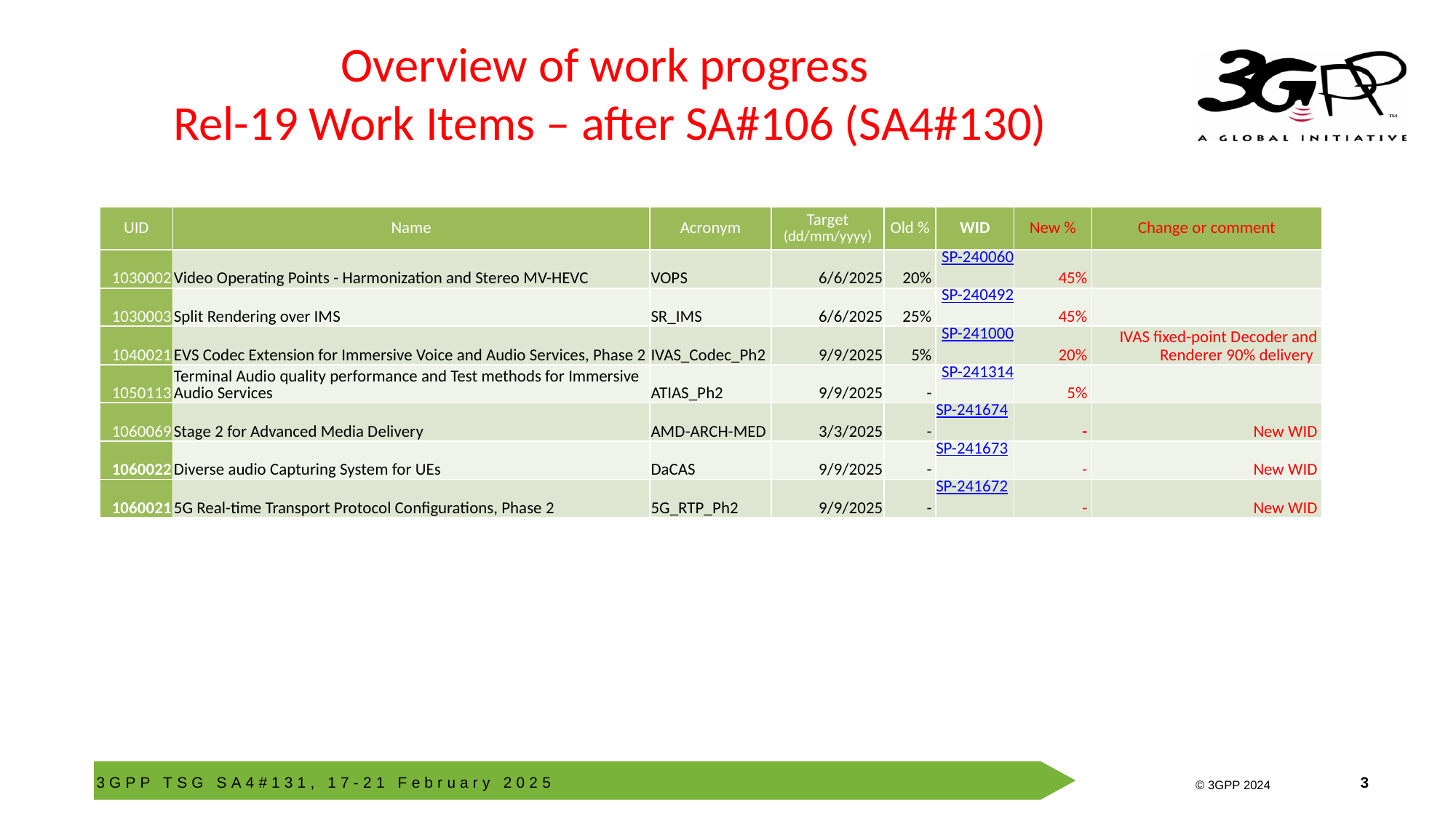

# Overview of work progress Rel-19 Work Items – after SA#106 (SA4#130)
| UID | Name | Acronym | Target (dd/mm/yyyy) | Old % | WID | New % | Change or comment |
| --- | --- | --- | --- | --- | --- | --- | --- |
| 1030002 | Video Operating Points - Harmonization and Stereo MV-HEVC | VOPS | 6/6/2025 | 20% | SP-240060 | 45% |  |
| 1030003 | Split Rendering over IMS | SR\_IMS | 6/6/2025 | 25% | SP-240492 | 45% |  |
| 1040021 | EVS Codec Extension for Immersive Voice and Audio Services, Phase 2 | IVAS\_Codec\_Ph2 | 9/9/2025 | 5% | SP-241000 | 20% | IVAS fixed-point Decoder and Renderer 90% delivery |
| 1050113 | Terminal Audio quality performance and Test methods for Immersive Audio Services | ATIAS\_Ph2 | 9/9/2025 | - | SP-241314 | 5% |  |
| 1060069 | Stage 2 for Advanced Media Delivery | AMD-ARCH-MED | 3/3/2025 | - | SP-241674 | - | New WID |
| 1060022 | Diverse audio Capturing System for UEs | DaCAS | 9/9/2025 | - | SP-241673 | - | New WID |
| 1060021 | 5G Real-time Transport Protocol Configurations, Phase 2 | 5G\_RTP\_Ph2 | 9/9/2025 | - | SP-241672 | - | New WID |